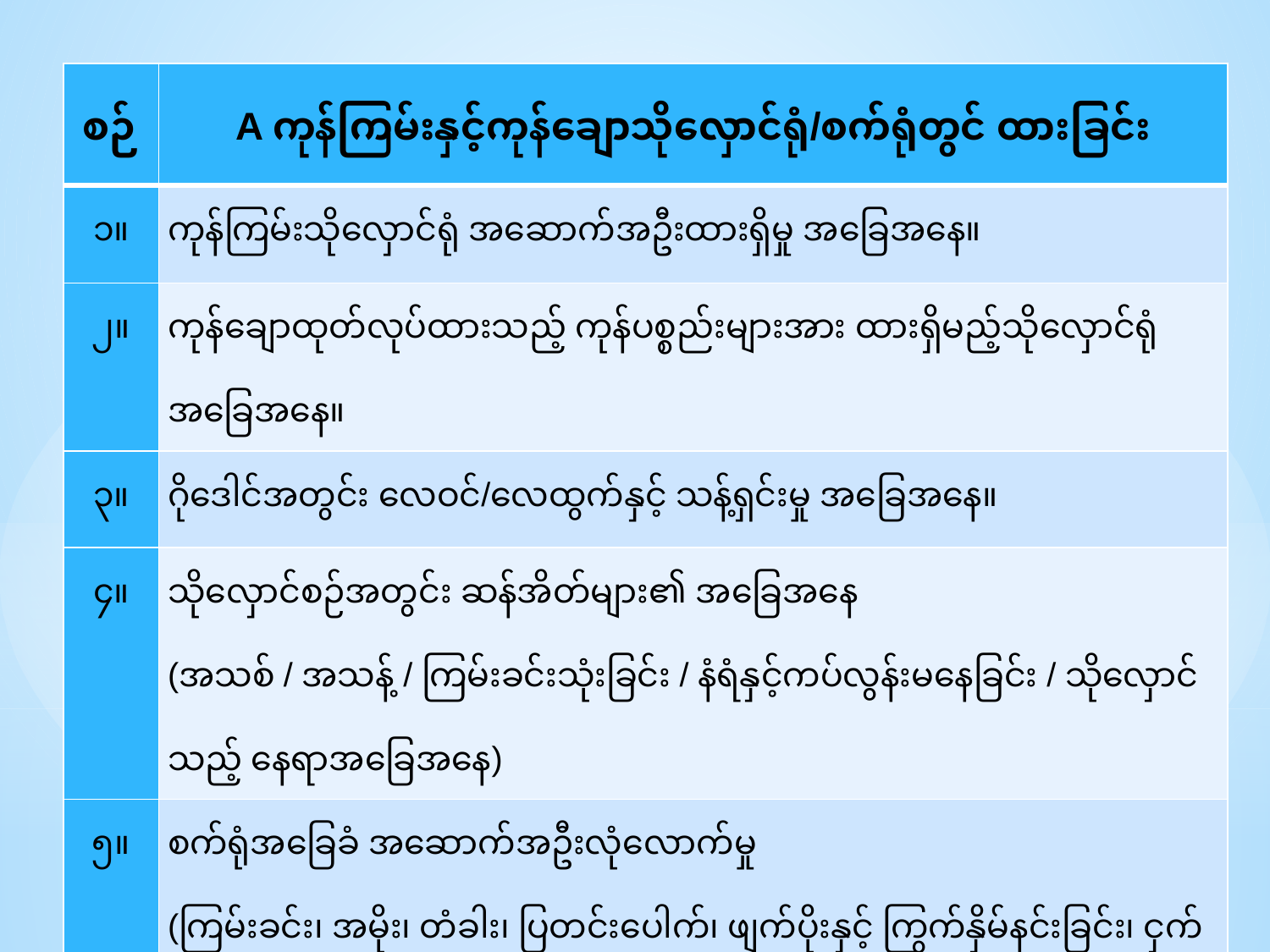

| စဉ် | A ကုန်ကြမ်းနှင့်ကုန်ချောသိုလှောင်ရုံ/စက်ရုံတွင် ထားခြင်း |
| --- | --- |
| ၁။ | ကုန်ကြမ်းသိုလှောင်ရုံ အဆောက်အဦးထားရှိမှု အခြေအနေ။ |
| ၂။ | ကုန်ချောထုတ်လုပ်ထားသည့် ကုန်ပစ္စည်းများအား ထားရှိမည့်သိုလှောင်ရုံ အခြေအနေ။ |
| ၃။ | ဂိုဒေါင်အတွင်း လေဝင်/လေထွက်နှင့် သန့်ရှင်းမှု အခြေအနေ။ |
| ၄။ | သိုလှောင်စဉ်အတွင်း ဆန်အိတ်များ၏ အခြေအနေ (အသစ် / အသန့် / ကြမ်းခင်းသုံးခြင်း / နံရံနှင့်ကပ်လွန်းမနေခြင်း / သိုလှောင်သည့် နေရာအခြေအနေ) |
| ၅။ | စက်ရုံအခြေခံ အဆောက်အဦးလုံလောက်မှု (ကြမ်းခင်း၊ အမိုး၊ တံခါး၊ ပြတင်းပေါက်၊ ဖျက်ပိုးနှင့် ကြွက်နှိမ်နင်းခြင်း၊ ငှက်မလာ အောင်တားခြင်း၊ လေဝင်/ လေထွက် အခြေအနေ) |
3